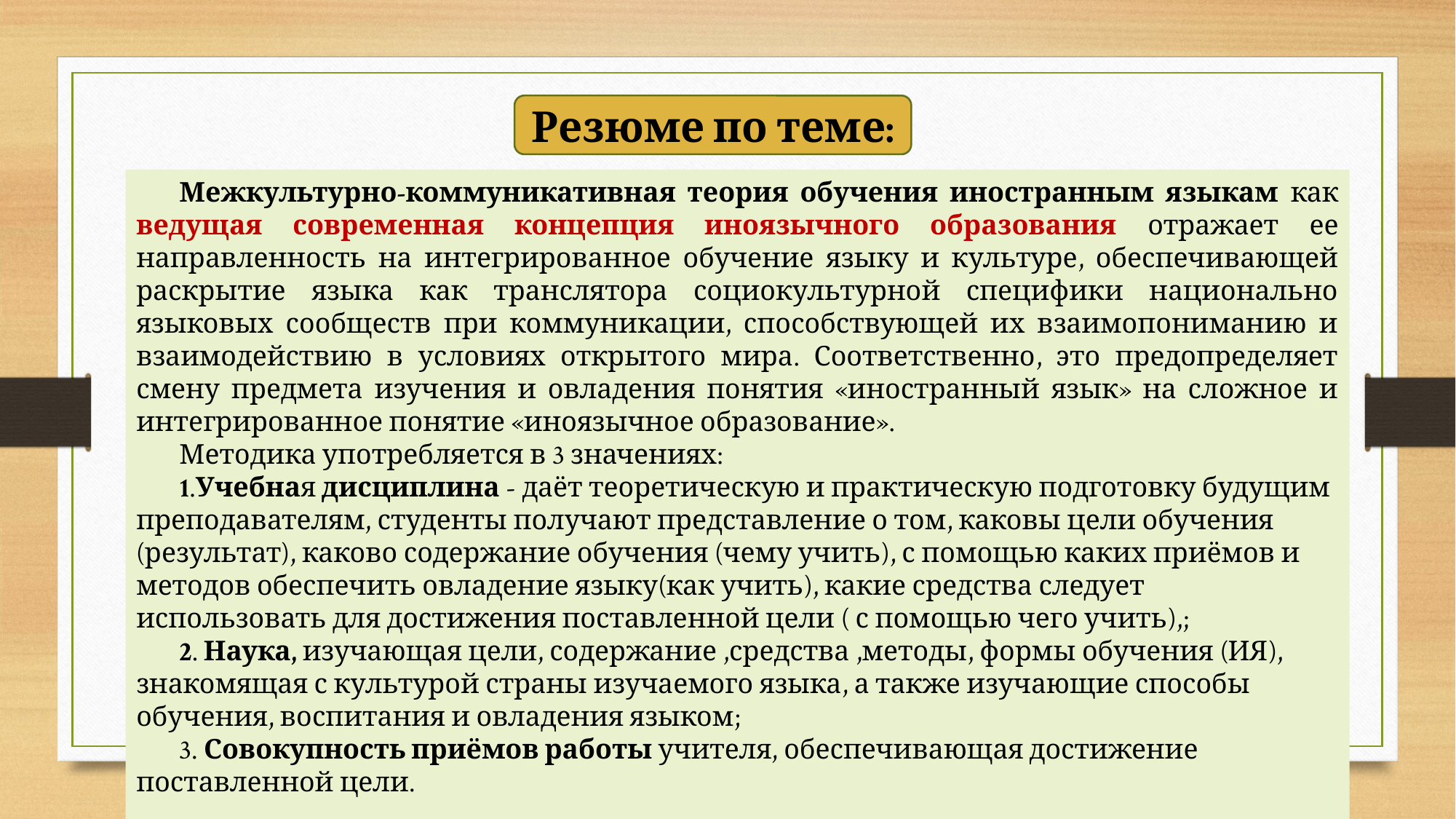

Резюме по теме:

Межкультурно-коммуникативная теория обучения иностранным языкам как ведущая современная концепция иноязычного образования отражает ее направленность на интегрированное обучение языку и культуре, обеспечивающей раскрытие языка как транслятора социокультурной специфики национально языковых сообществ при коммуникации, способствующей их взаимопониманию и взаимодействию в условиях открытого мира. Соответственно, это предопределяет смену предмета изучения и овладения понятия «иностранный язык» на сложное и интегрированное понятие «иноязычное образование».
Методика употребляется в 3 значениях:
1.Учебная дисциплина - даёт теоретическую и практическую подготовку будущим преподавателям, студенты получают представление о том, каковы цели обучения (результат), каково содержание обучения (чему учить), с помощью каких приёмов и методов обеспечить овладение языку(как учить), какие средства следует использовать для достижения поставленной цели ( с помощью чего учить),;
2. Наука, изучающая цели, содержание ,средства ,методы, формы обучения (ИЯ), знакомящая с культурой страны изучаемого языка, а также изучающие способы обучения, воспитания и овладения языком;
3. Совокупность приёмов работы учителя, обеспечивающая достижение поставленной цели.